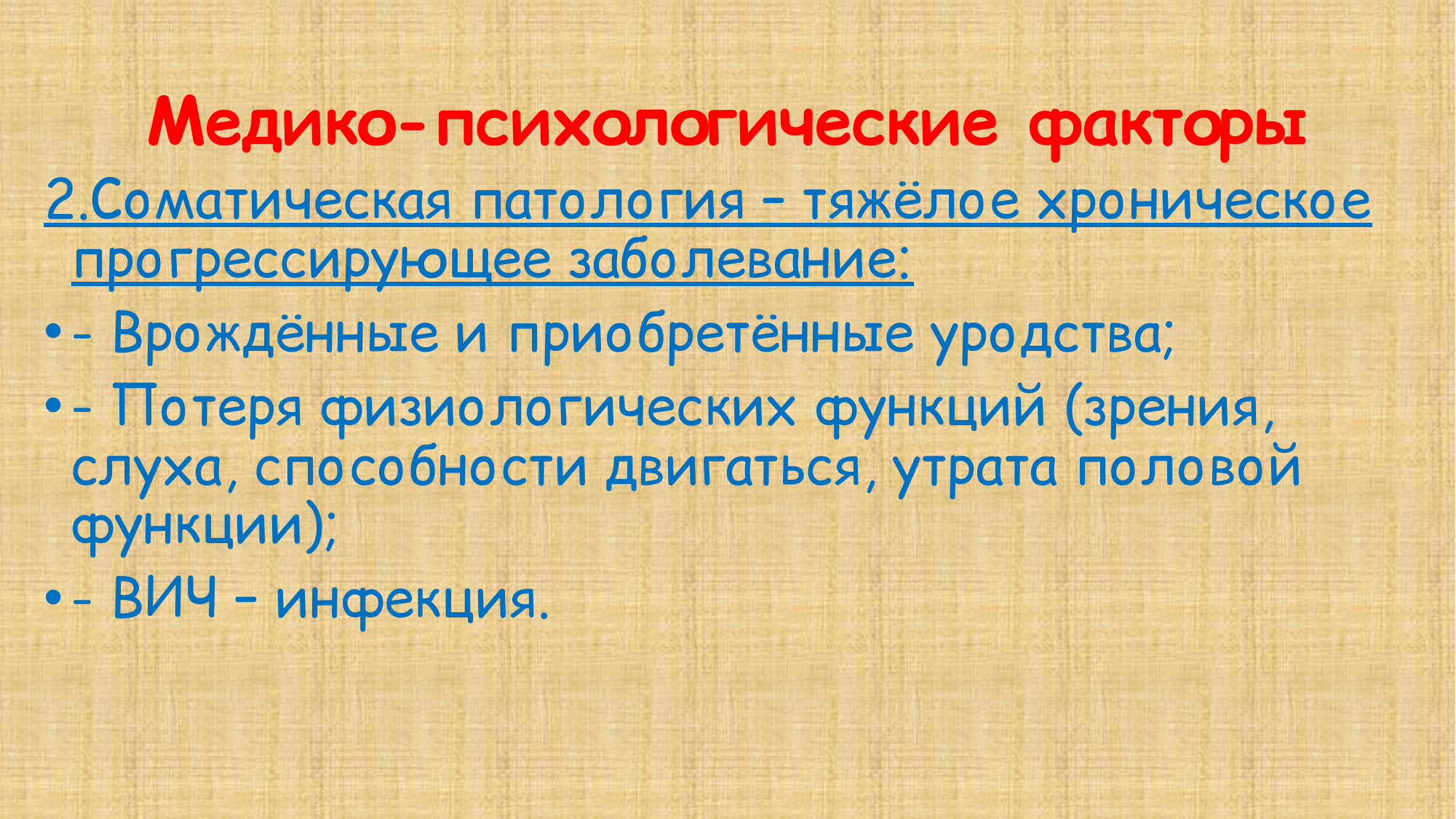

# Медико-психологические факторы
2.Соматическая патология – тяжёлое хроническое прогрессирующее заболевание:
- Врождённые и приобретённые уродства;
- Потеря физиологических функций (зрения, слуха, способности двигаться, утрата половой функции);
- ВИЧ – инфекция.